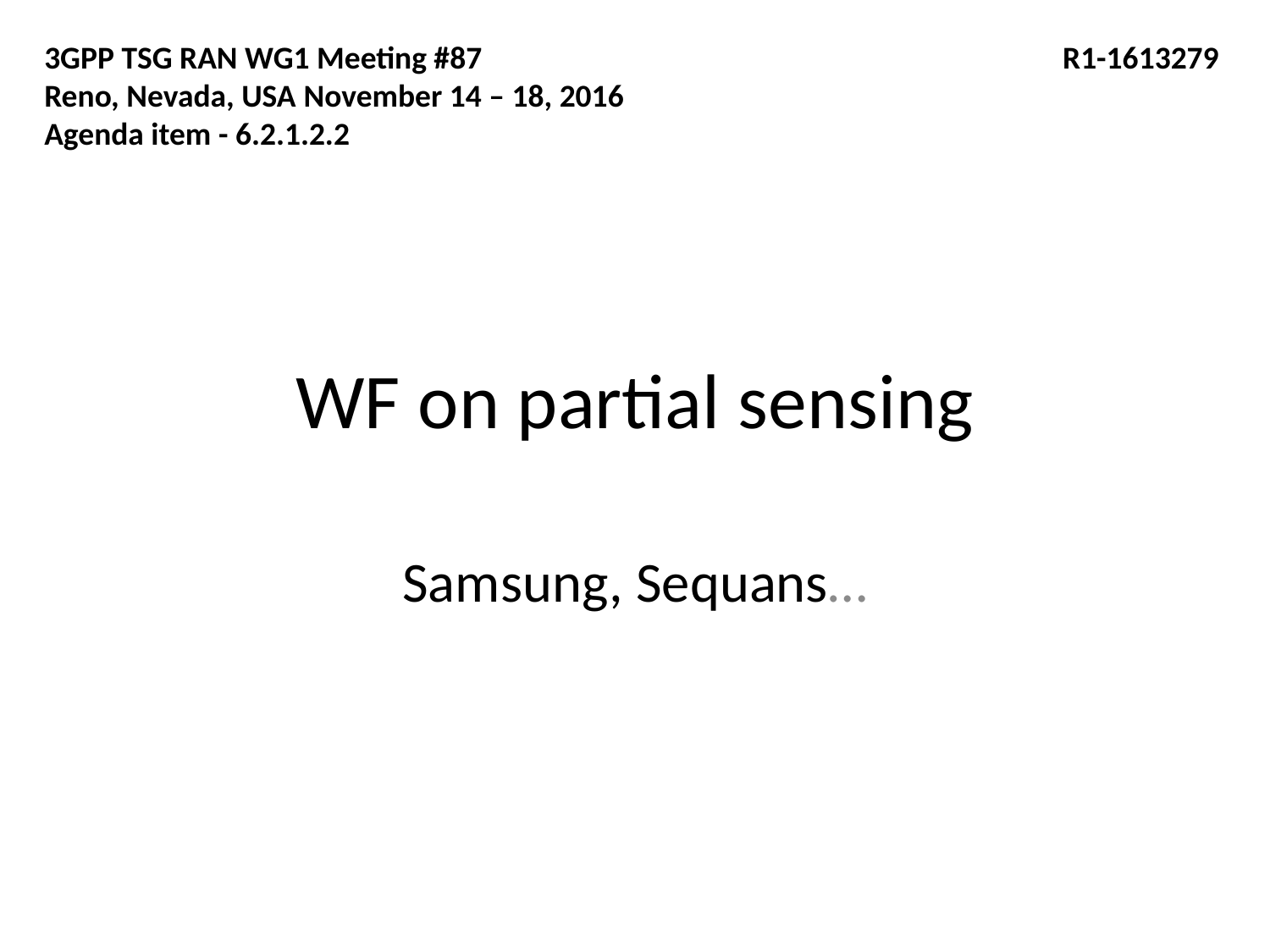

3GPP TSG RAN WG1 Meeting #87				                  R1-1613279
Reno, Nevada, USA November 14 – 18, 2016
Agenda item - 6.2.1.2.2
# WF on partial sensing
Samsung, Sequans…